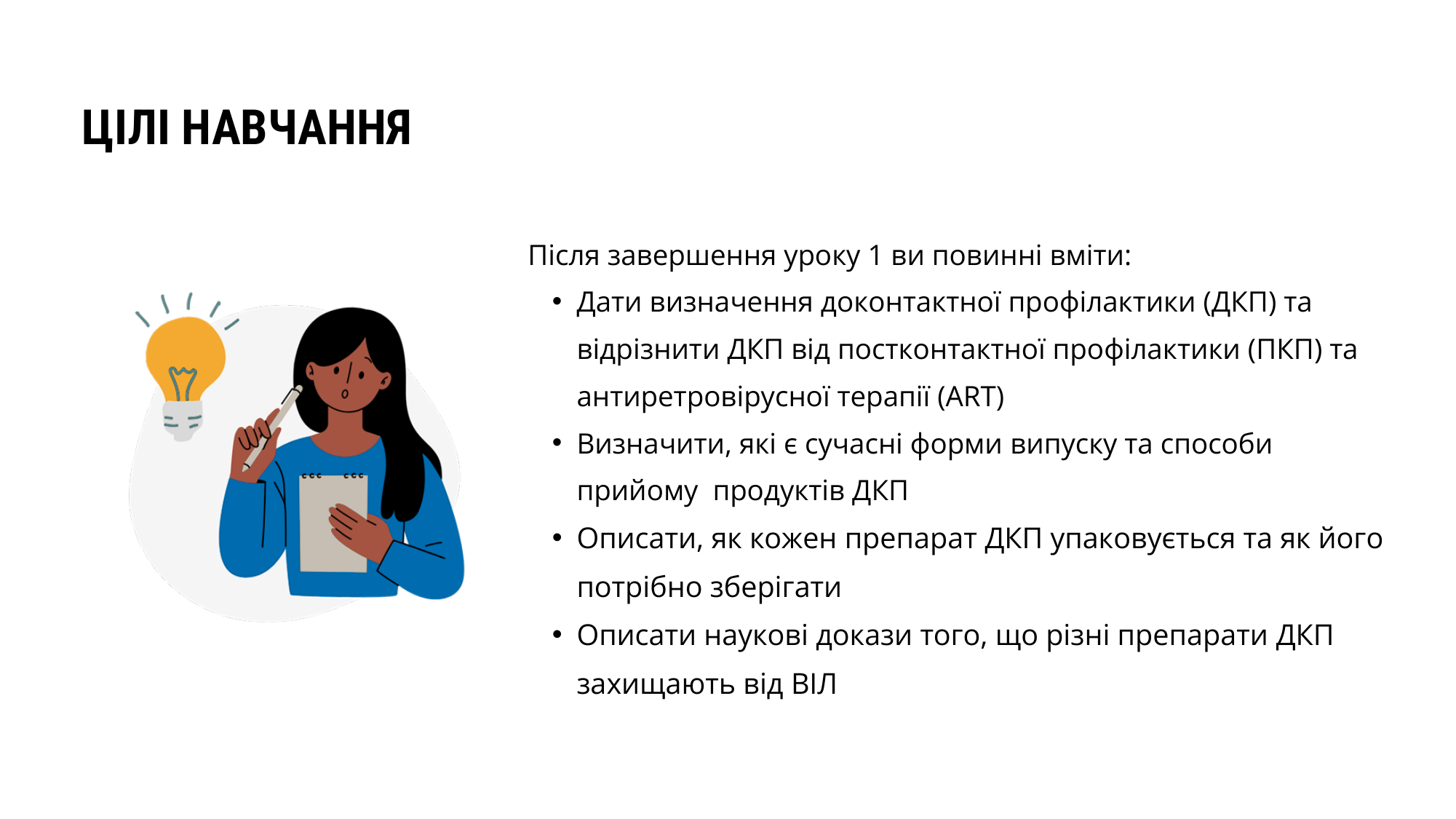

ЦІЛІ НАВЧАННЯ

Після завершення уроку 1 ви повинні вміти:
Дати визначення доконтактної профілактики (ДКП) та відрізнити ДКП від постконтактної профілактики (ПКП) та антиретровірусної терапії (ART)
Визначити, які є сучасні форми випуску та способи прийому  продуктів ДКП
Описати, як кожен препарат ДКП упаковується та як його потрібно зберігати
Описати наукові докази того, що різні препарати ДКП захищають від ВІЛ